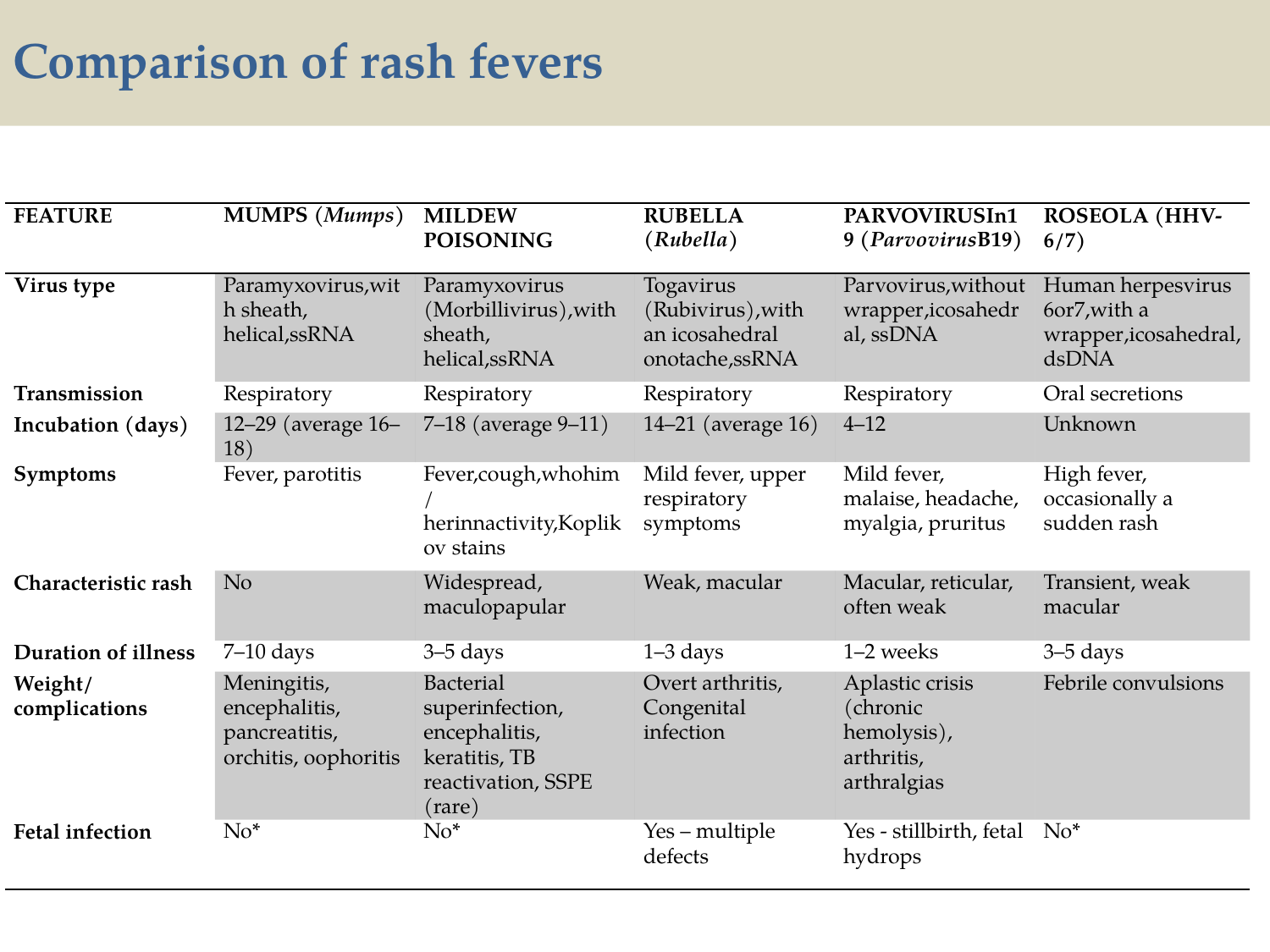

# Comparison of rash fevers
| FEATURE | MUMPS (Mumps) | MILDEW POISONING | RUBELLA (Rubella) | PARVOVIRUSIn19 (ParvovirusB19) | ROSEOLA (HHV-6/7) |
| --- | --- | --- | --- | --- | --- |
| Virus type | Paramyxovirus,with sheath, helical,ssRNA | Paramyxovirus (Morbillivirus),with sheath, helical,ssRNA | Togavirus (Rubivirus),with an icosahedral onotache,ssRNA | Parvovirus,without wrapper,icosahedral, ssDNA | Human herpesvirus 6or7,with a wrapper,icosahedral, dsDNA |
| Transmission | Respiratory | Respiratory | Respiratory | Respiratory | Oral secretions |
| Incubation (days) | 12–29 (average 16–18) | 7–18 (average 9–11) | 14–21 (average 16) | 4–12 | Unknown |
| Symptoms | Fever, parotitis | Fever,cough,whohim/herinnactivity,Koplikov stains | Mild fever, upper respiratory symptoms | Mild fever, malaise, headache, myalgia, pruritus | High fever, occasionally a sudden rash |
| Characteristic rash | No | Widespread, maculopapular | Weak, macular | Macular, reticular, often weak | Transient, weak macular |
| Duration of illness | 7–10 days | 3–5 days | 1–3 days | 1–2 weeks | 3–5 days |
| Weight/complications | Meningitis, encephalitis, pancreatitis, orchitis, oophoritis | Bacterial superinfection, encephalitis, keratitis, TB reactivation, SSPE (rare) | Overt arthritis, Congenital infection | Aplastic crisis (chronic hemolysis), arthritis, arthralgias | Febrile convulsions |
| Fetal infection | No\* | No\* | Yes – multiple defects | Yes - stillbirth, fetal hydrops | No\* |